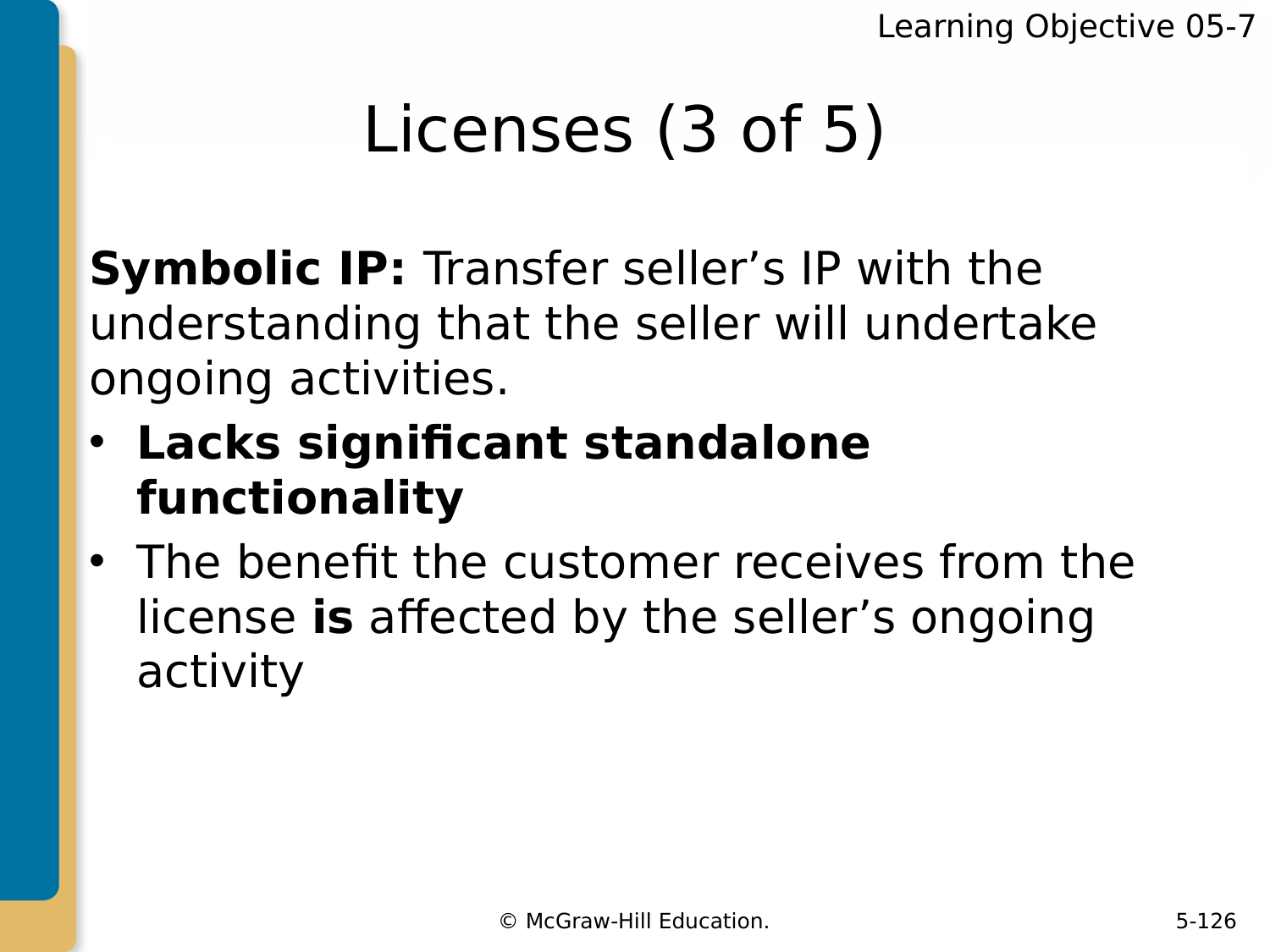

Learning Objective 05-7
# Licenses (3 of 5)
Symbolic IP: Transfer seller’s IP with the understanding that the seller will undertake ongoing activities.
Lacks significant standalone functionality
The benefit the customer receives from the license is affected by the seller’s ongoing activity